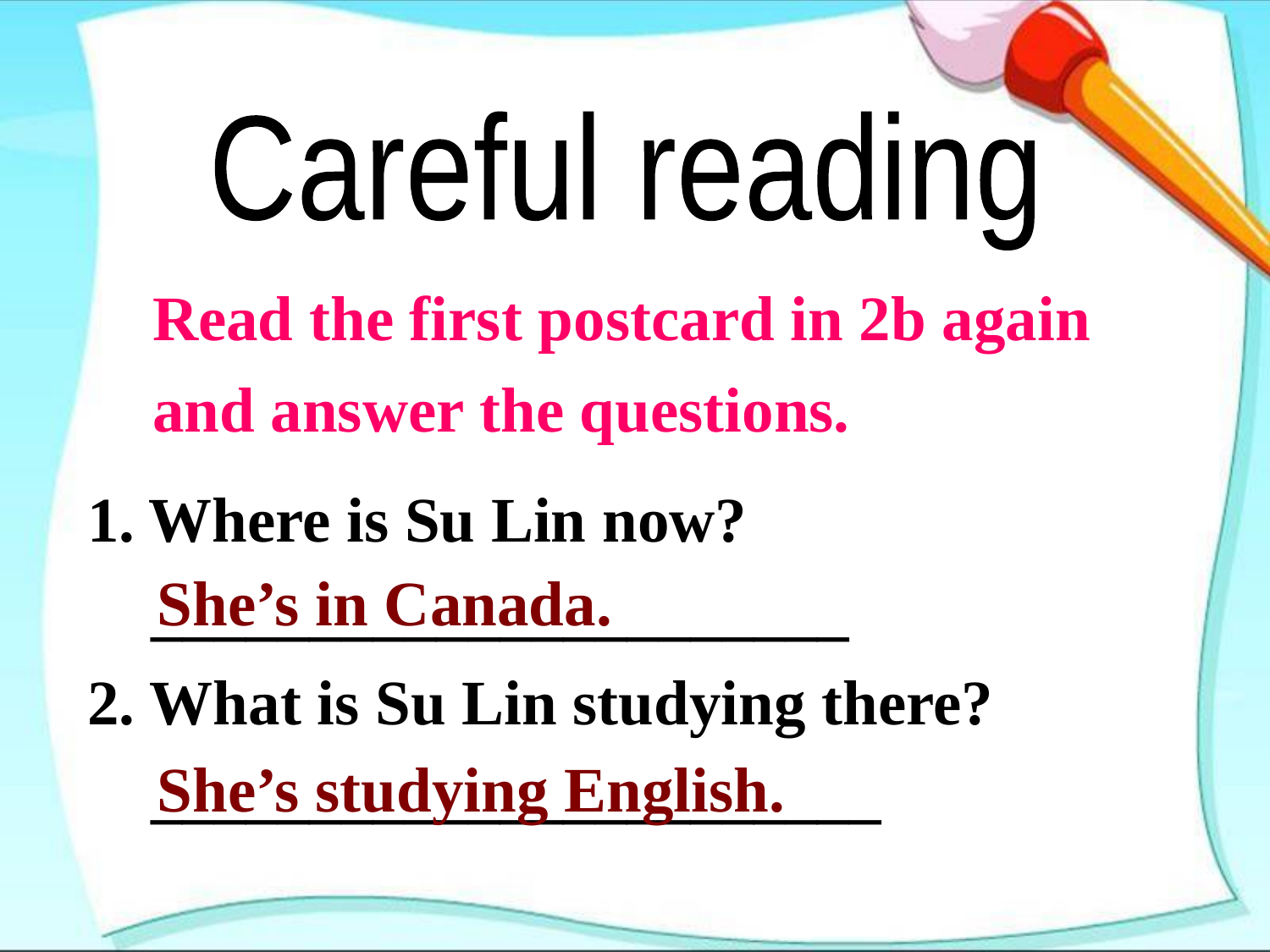

Careful reading
Read the first postcard in 2b again and answer the questions.
Where is Su Lin now?
    ______________________
2. What is Su Lin studying there?
    _______________________
She’s in Canada.
She’s studying English.